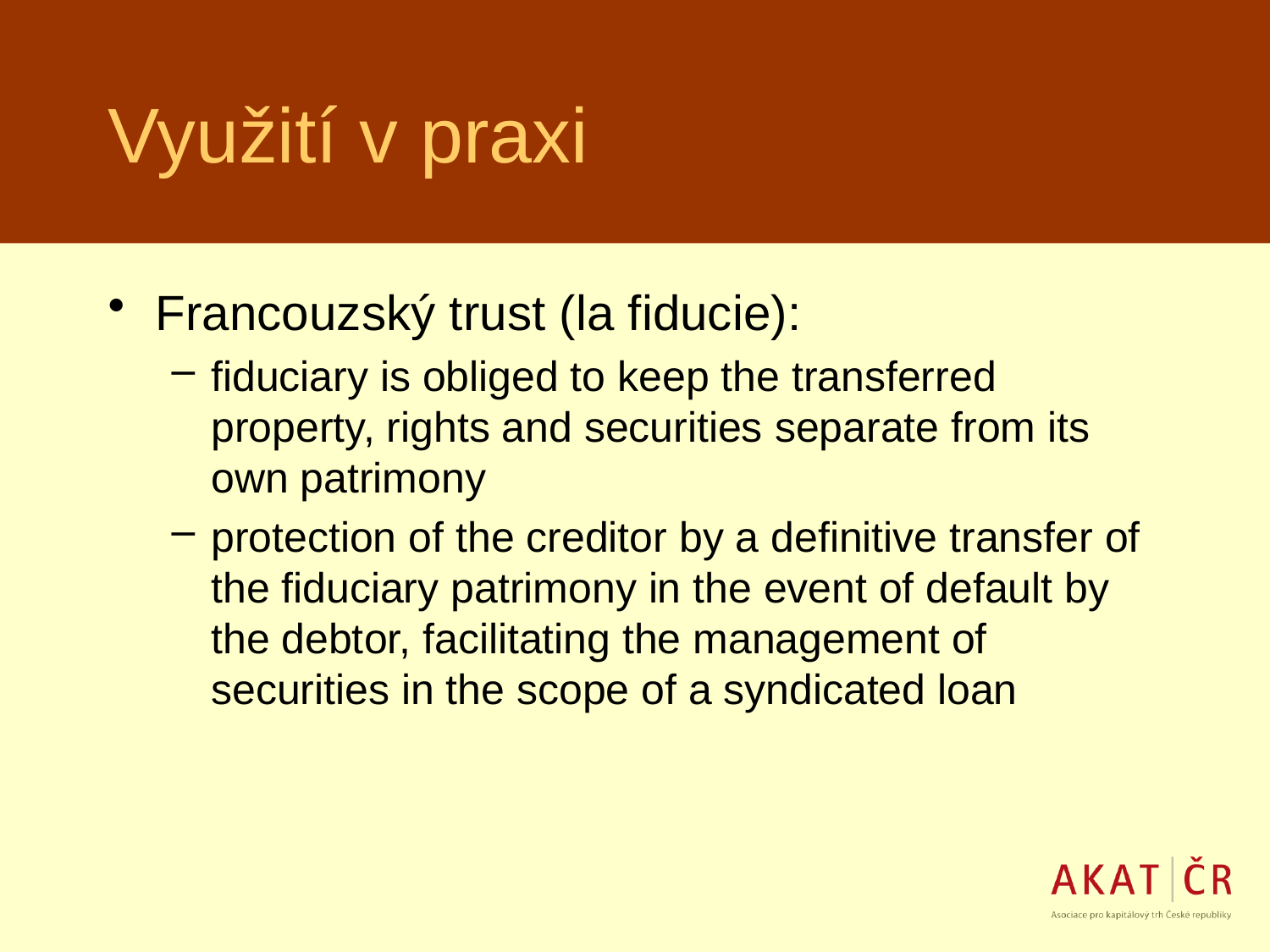

# Využití v praxi
Francouzský trust (la fiducie):
fiduciary is obliged to keep the transferred property, rights and securities separate from its own patrimony
protection of the creditor by a definitive transfer of the fiduciary patrimony in the event of default by the debtor, facilitating the management of securities in the scope of a syndicated loan